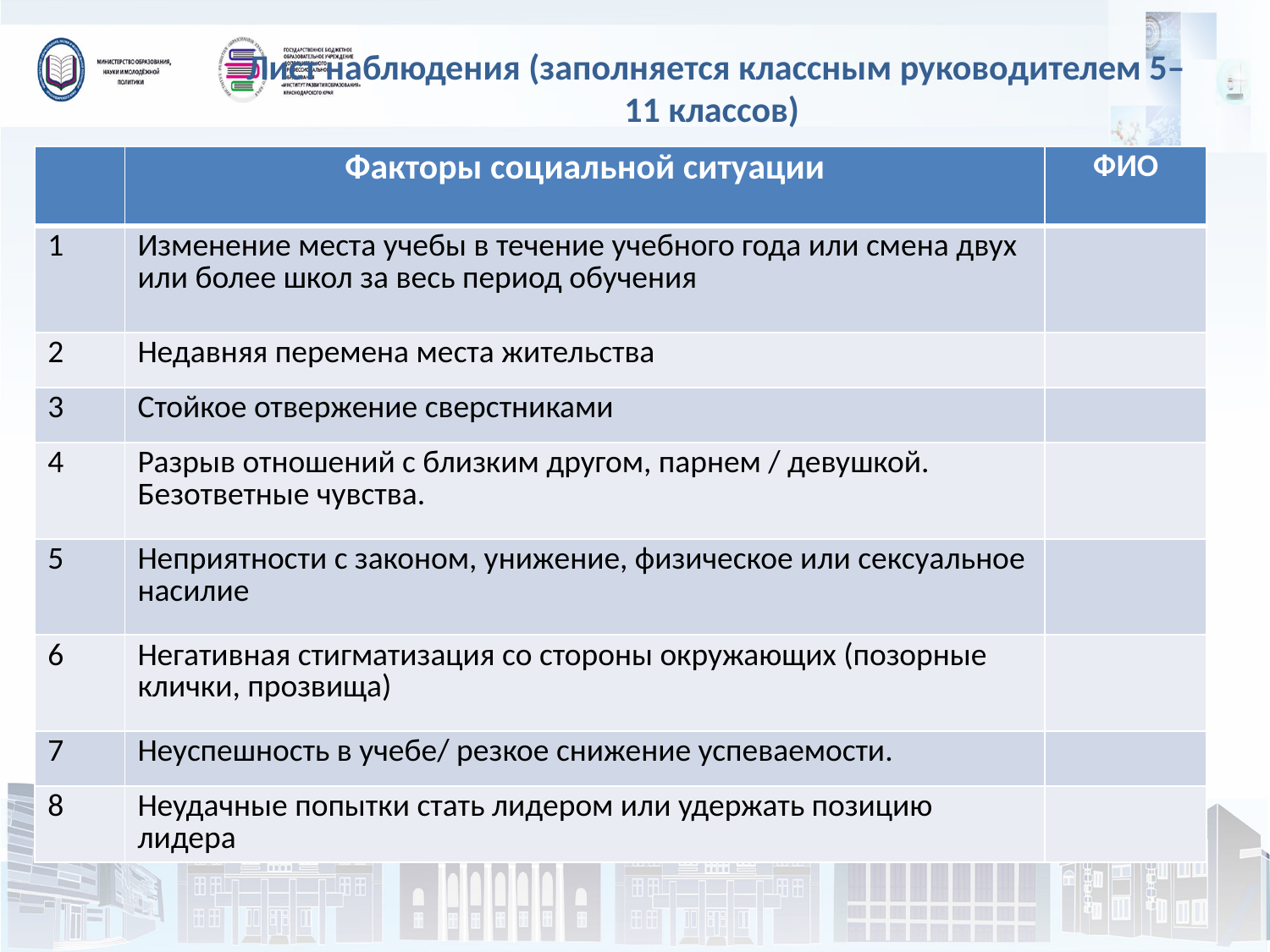

# Лист наблюдения (заполняется классным руководителем 5–11 классов)
|  | Факторы социальной ситуации | ФИО |
| --- | --- | --- |
| 1 | Изменение места учебы в течение учебного года или смена двух или более школ за весь период обучения |  |
| 2 | Недавняя перемена места жительства |  |
| 3 | Стойкое отвержение сверстниками |  |
| 4 | Разрыв отношений с близким другом, парнем / девушкой. Безответные чувства. |  |
| 5 | Неприятности с законом, унижение, физическое или сексуальное насилие |  |
| 6 | Негативная стигматизация со стороны окружающих (позорные клички, прозвища) |  |
| 7 | Неуспешность в учебе/ резкое снижение успеваемости. |  |
| 8 | Неудачные попытки стать лидером или удержать позицию лидера |  |